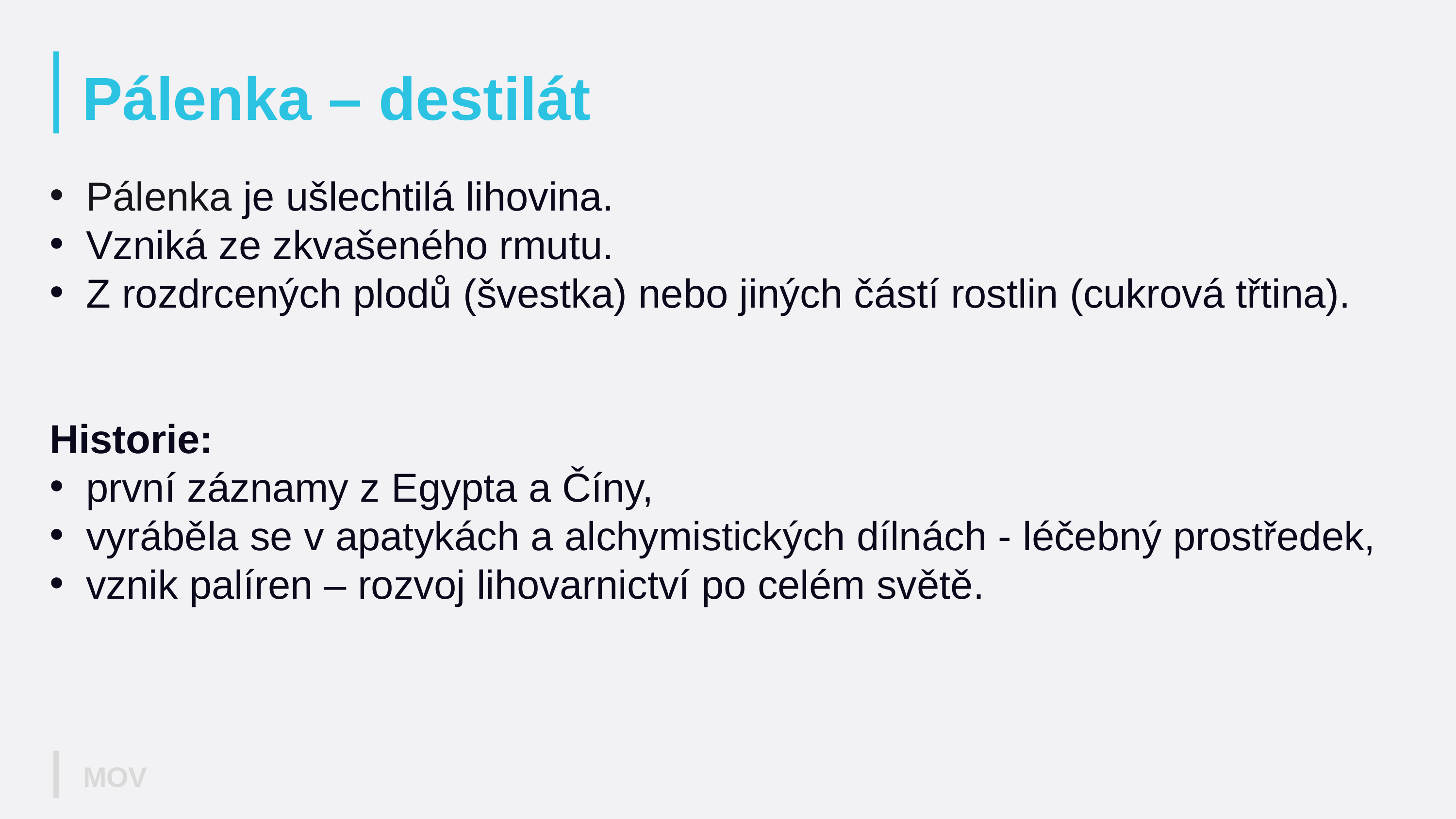

# Pálenka – destilát
Pálenka je ušlechtilá lihovina.
Vzniká ze zkvašeného rmutu.
Z rozdrcených plodů (švestka) nebo jiných částí rostlin (cukrová třtina).

Historie:
první záznamy z Egypta a Číny,
vyráběla se v apatykách a alchymistických dílnách - léčebný prostředek,
vznik palíren – rozvoj lihovarnictví po celém světě.